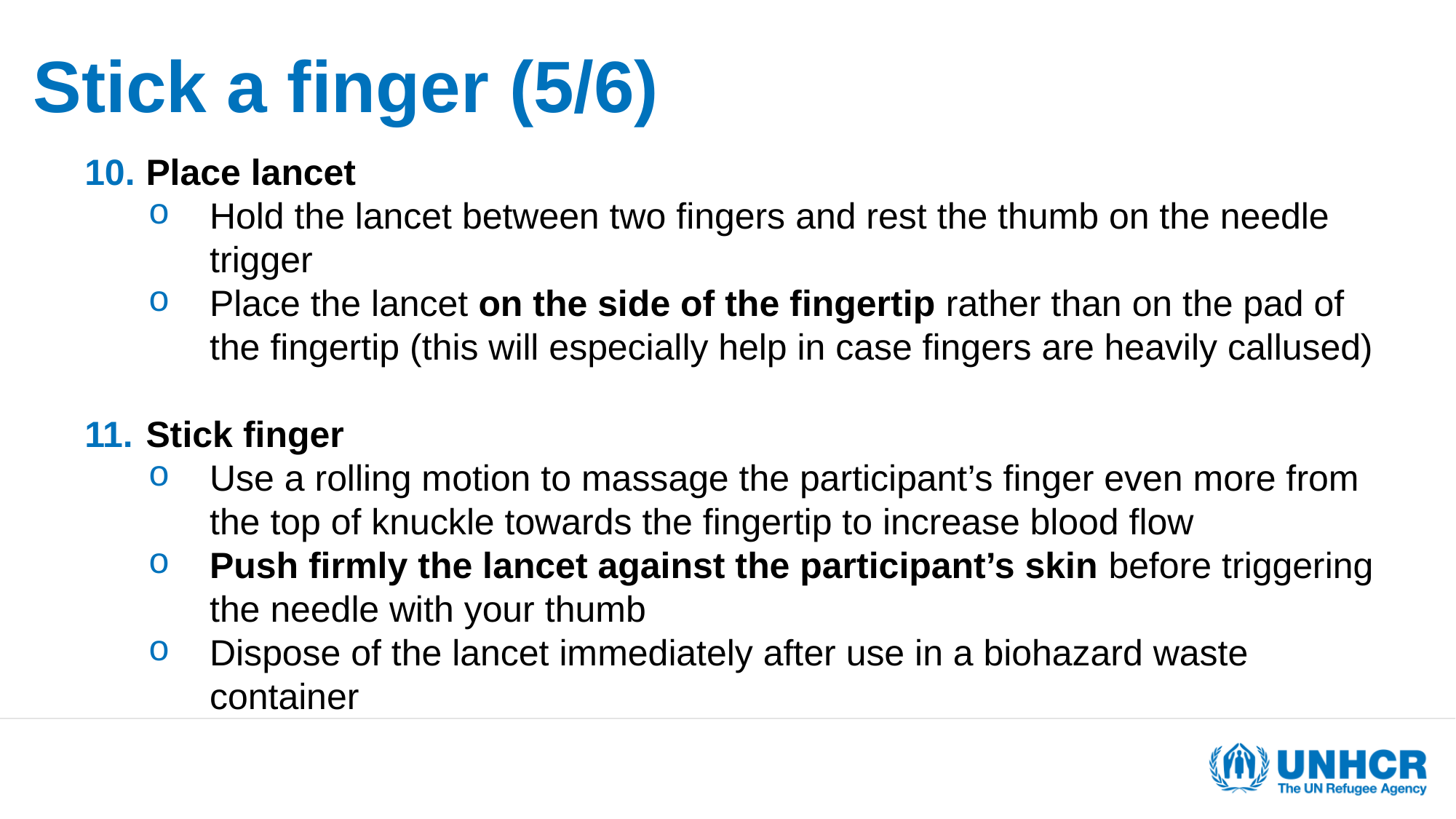

# Stick a finger (5/6)
Place lancet
Hold the lancet between two fingers and rest the thumb on the needle trigger
Place the lancet on the side of the fingertip rather than on the pad of the fingertip (this will especially help in case fingers are heavily callused)

Stick finger
Use a rolling motion to massage the participant’s finger even more from the top of knuckle towards the fingertip to increase blood flow
Push firmly the lancet against the participant’s skin before triggering the needle with your thumb
Dispose of the lancet immediately after use in a biohazard waste container